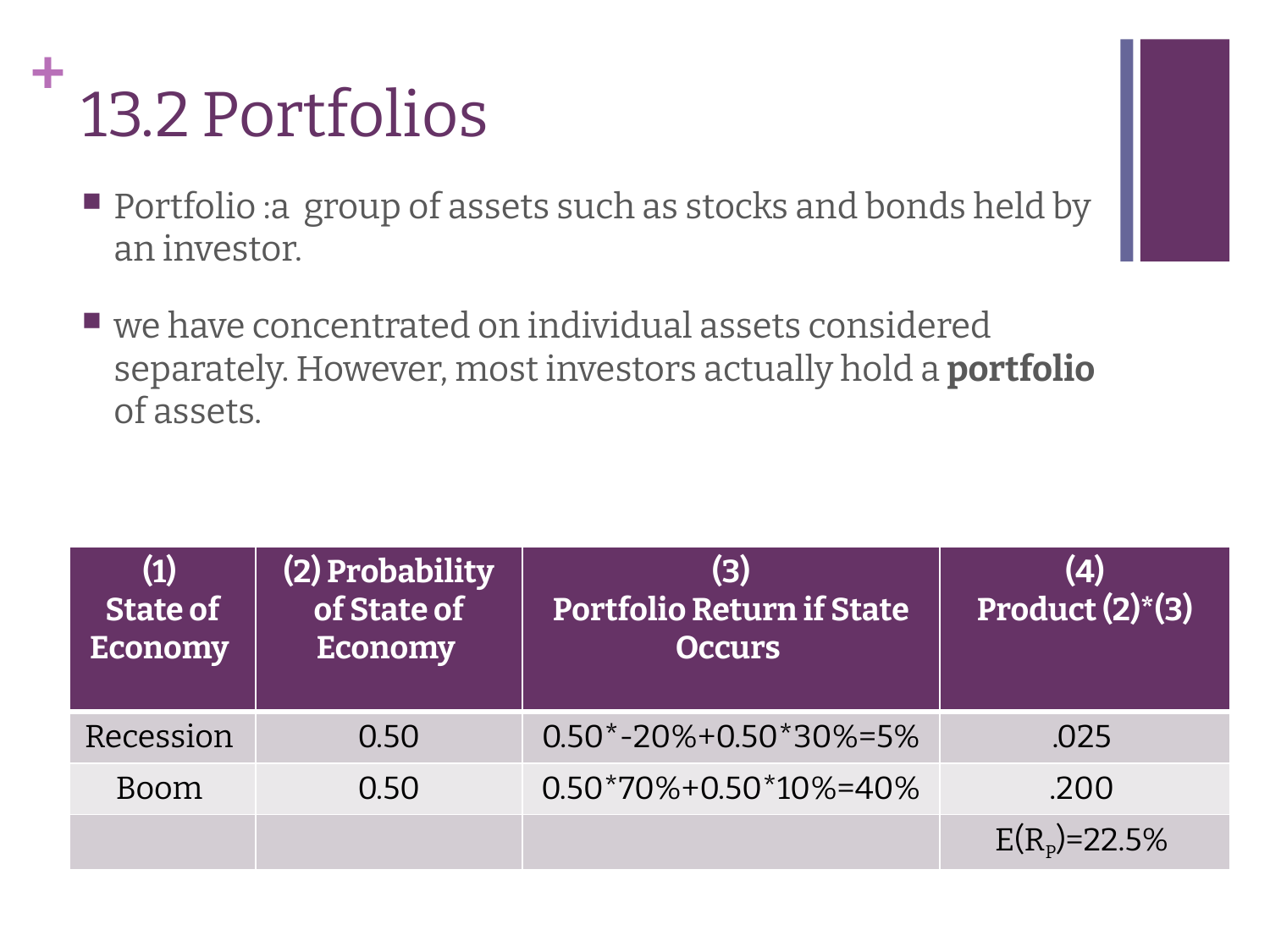

# 13.2 Portfolios
Portfolio :a  group of assets such as stocks and bonds held by an investor.
we have concentrated on individual assets considered separately. However, most investors actually hold a portfolio of assets.

| (1) State of Economy | (2) Probability of State of Economy | (3) Portfolio Return if State Occurs | (4) Product (2)\*(3) |
| --- | --- | --- | --- |
| Recession | 0.50 | 0.50\*-20%+0.50\*30%=5% | .025 |
| Boom | 0.50 | 0.50\*70%+0.50\*10%=40% | .200 |
|  |  |  | E(RP)=22.5% |